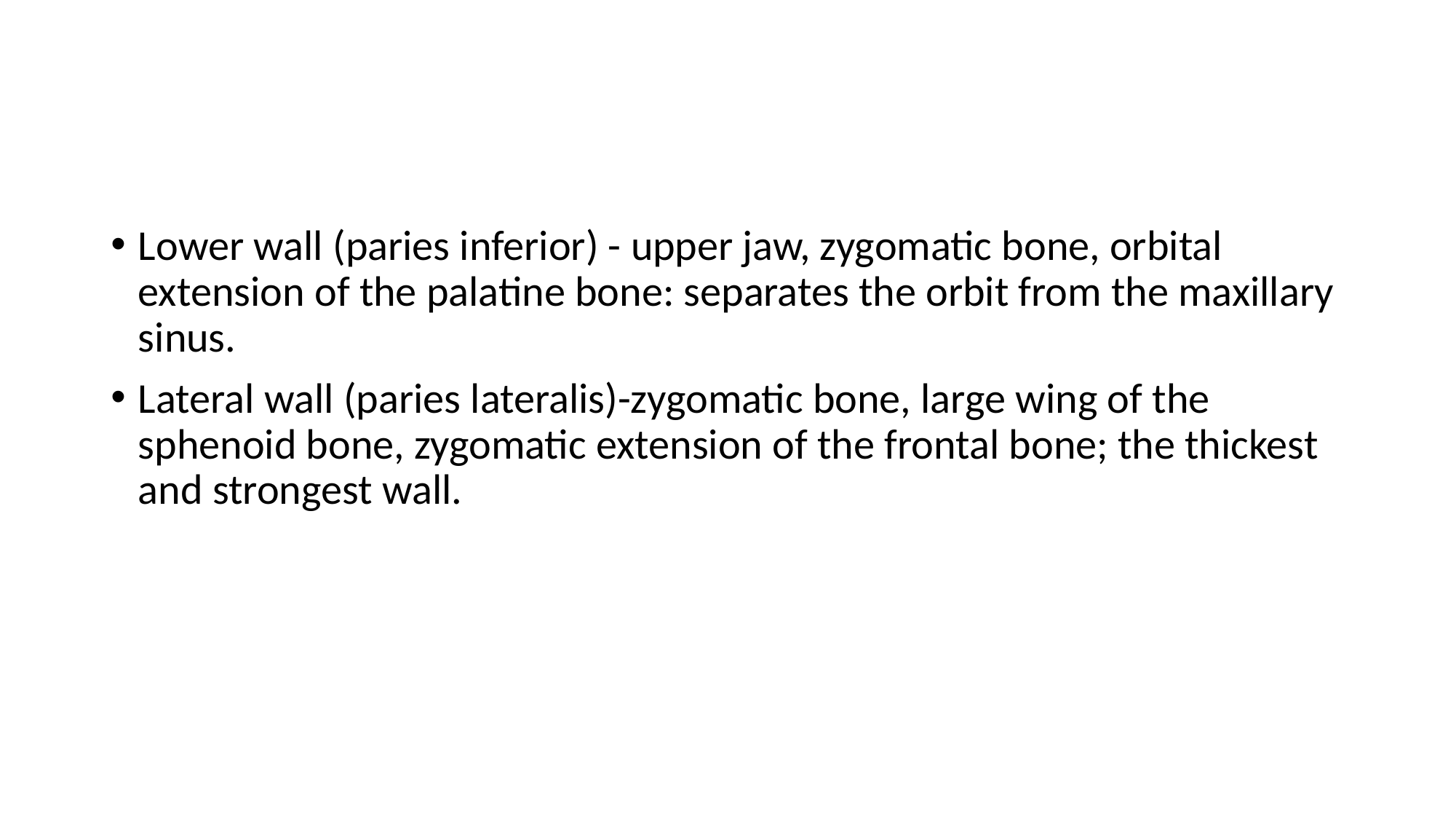

#
Lower wall (paries inferior) - upper jaw, zygomatic bone, orbital extension of the palatine bone: separates the orbit from the maxillary sinus.
Lateral wall (paries lateralis)-zygomatic bone, large wing of the sphenoid bone, zygomatic extension of the frontal bone; the thickest and strongest wall.